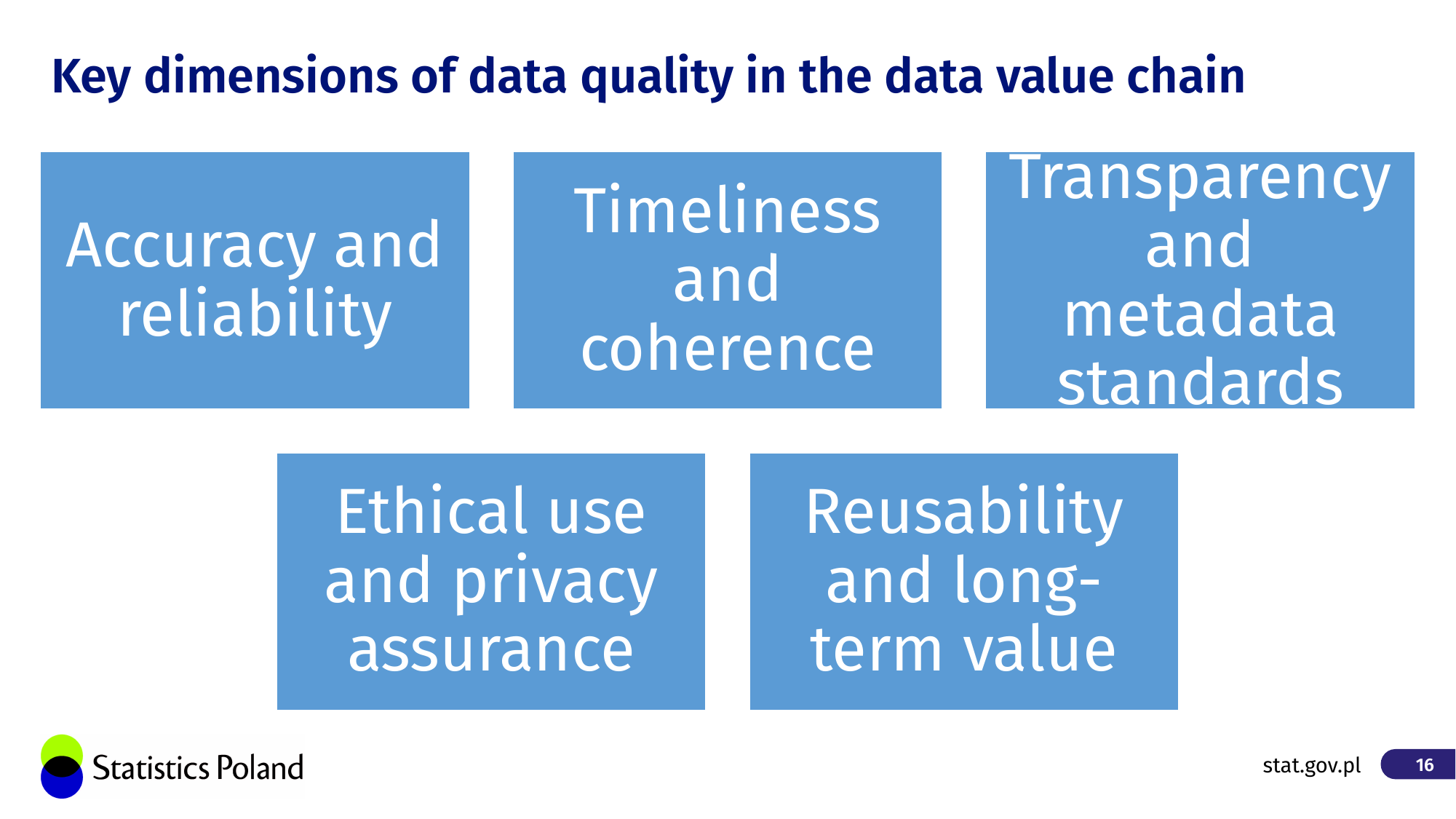

# Key dimensions of data quality in the data value chain
Accuracy and reliability
Timeliness and coherence
Transparency and metadata standards
Ethical use and privacy assurance
Reusability and long-term value
stat.gov.pl